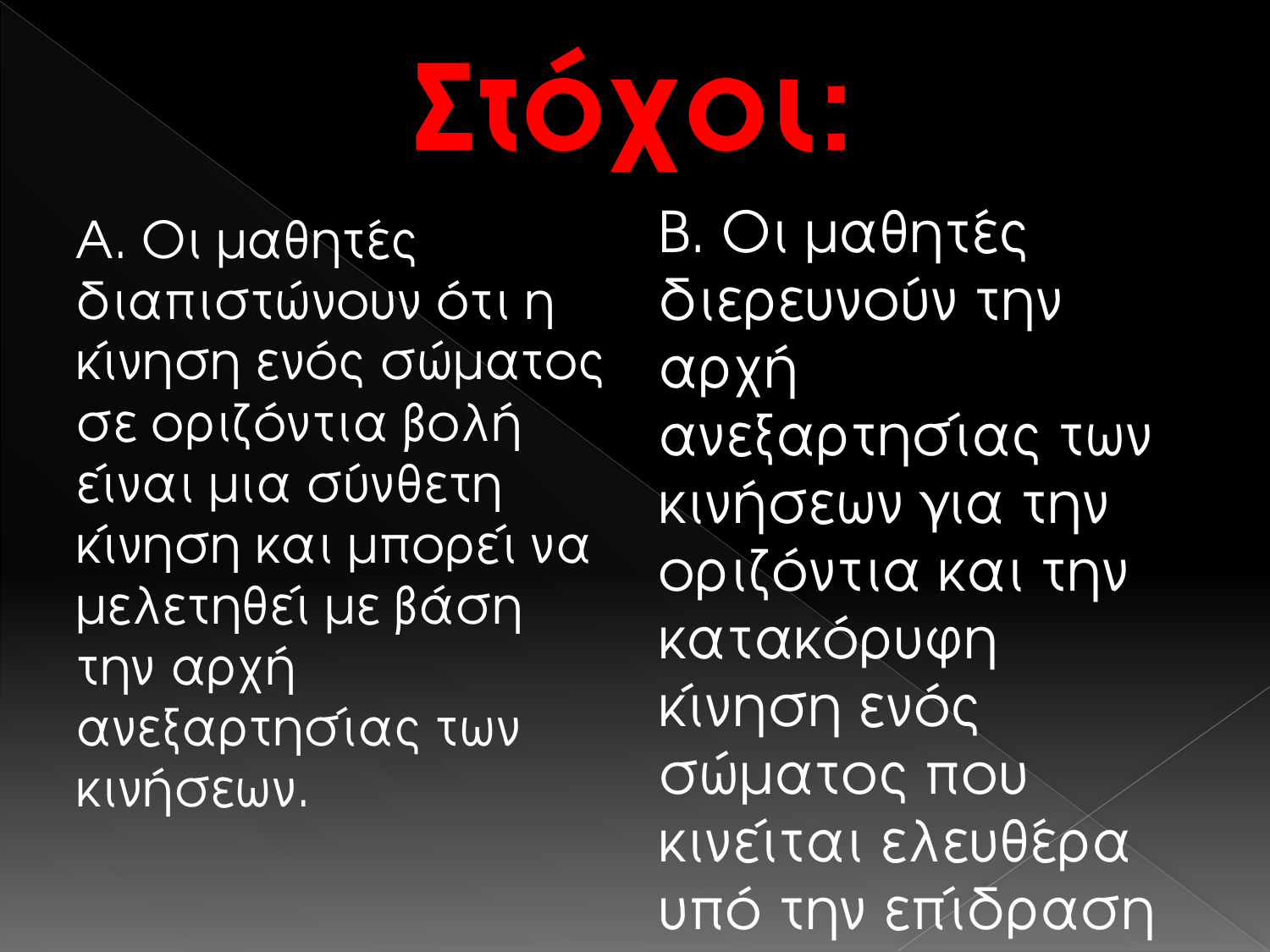

# Στόχοι:
Β. Οι μαθητές διερευνούν την αρχή ανεξαρτησίας των κινήσεων για την οριζόντια και την κατακόρυφη κίνηση ενός σώματος που κινείται ελευθέρα υπό την επίδραση της βαρύτητας.
Α. Οι μαθητές διαπιστώνουν ότι η κίνηση ενός σώματος σε οριζόντια βολή είναι μια σύνθετη κίνηση και μπορεί να μελετηθεί με βάση την αρχή ανεξαρτησίας των κινήσεων.